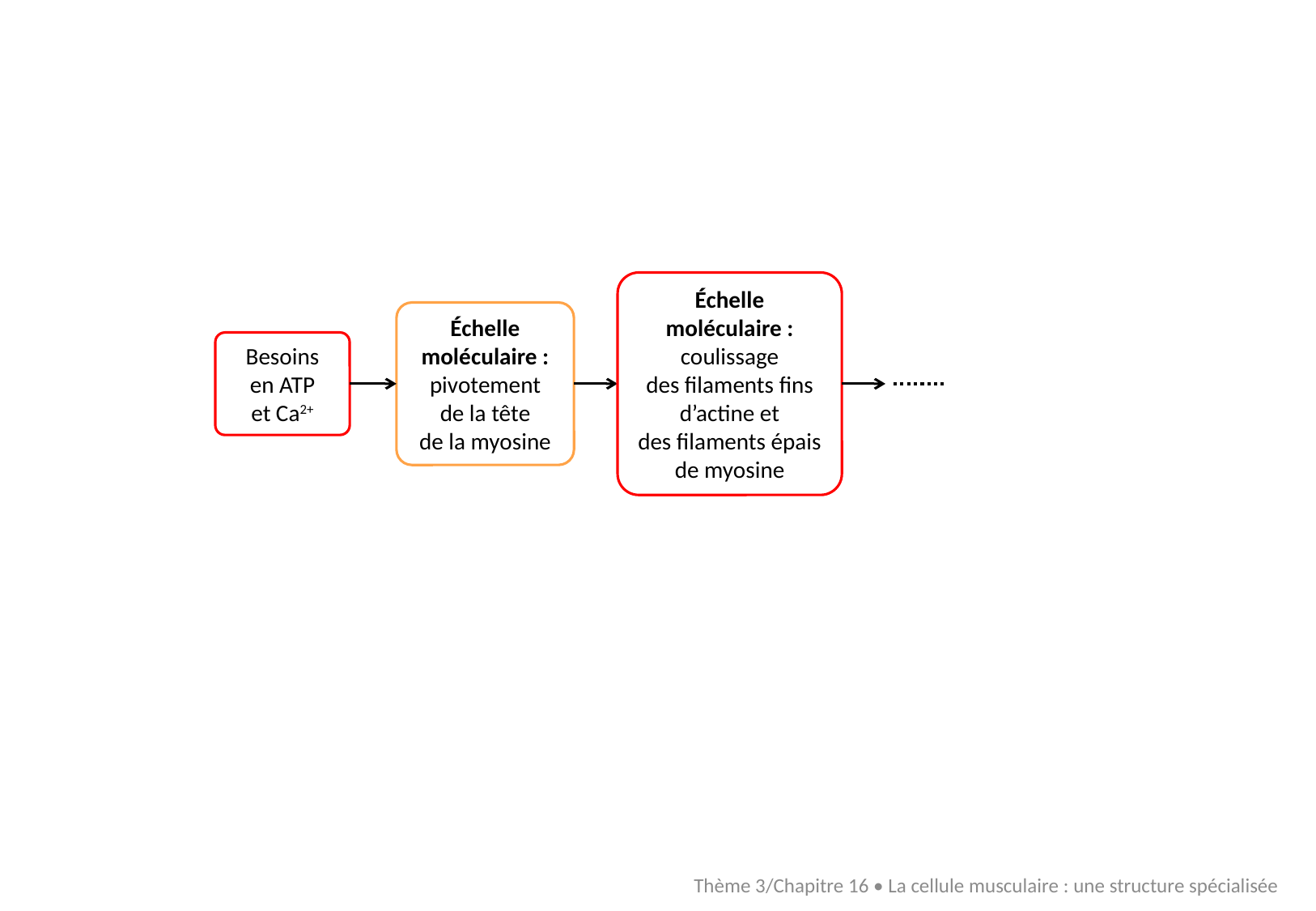

Échelle
moléculaire :
coulissage
des filaments fins
d’actine et
des filaments épais
de myosine
Échelle
moléculaire :
pivotement
de la tête
de la myosine
Besoins
en ATP
et Ca2+
Thème 3/Chapitre 16 • La cellule musculaire : une structure spécialisée